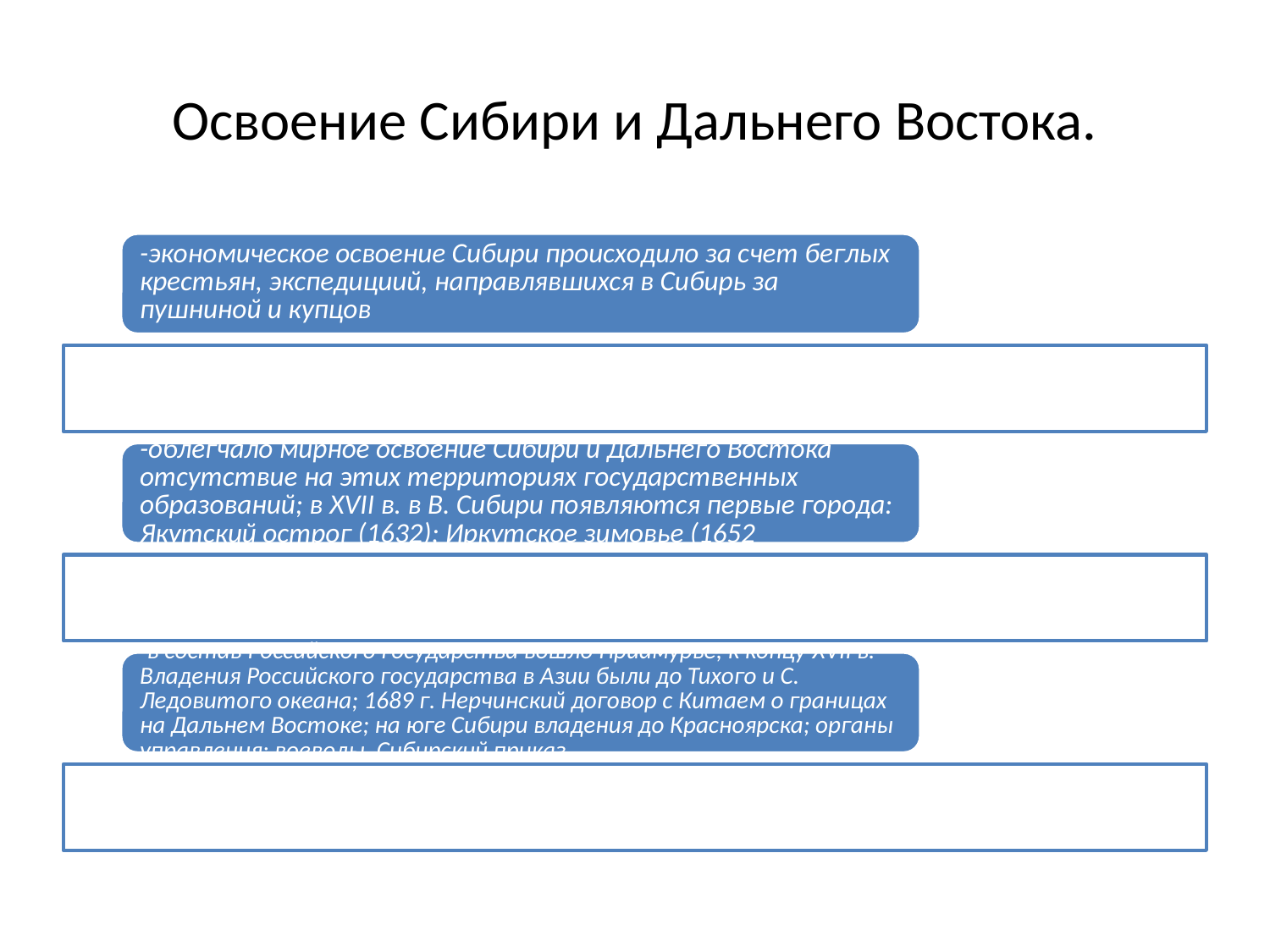

# Освоение Сибири и Дальнего Востока.
-экономическое освоение Сибири происходило за счет беглых крестьян, экспедициий, направлявшихся в Сибирь за пушниной и купцов
-облегчало мирное освоение Сибири и Дальнего Востока отсутствие на этих территориях государственных образований; в XVII в. в В. Сибири появляются первые города: Якутский острог (1632); Иркутское зимовье (1652
-в состав Российского государства вошло Приамурье; к концу XVII в. Владения Российского государства в Азии были до Тихого и С. Ледовитого океана; 1689 г. Нерчинский договор с Китаем о границах на Дальнем Востоке; на юге Сибири владения до Красноярска; органы управления: воеводы, Сибирский приказ